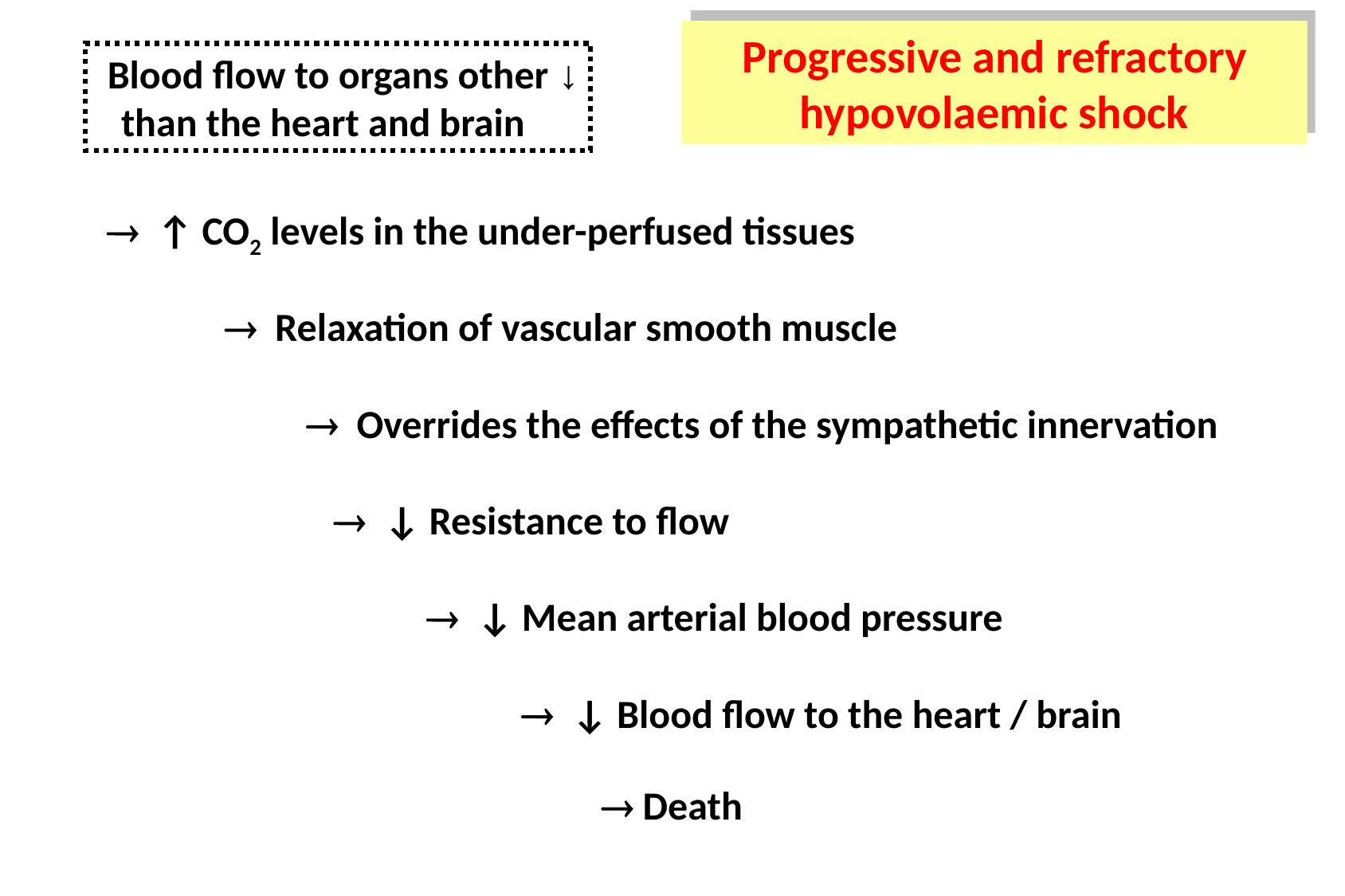

Progressive and refractory
hypovolaemic shock
↓ Blood flow to organs other
   than the heart and brain
→  ↑ CO2 levels in the under-perfused tissues
→  Relaxation of vascular smooth muscle
→  Overrides the effects of the sympathetic innervation
→  ↓ Resistance to flow
→  ↓ Mean arterial blood pressure
→  ↓ Blood flow to the heart / brain
→ Death